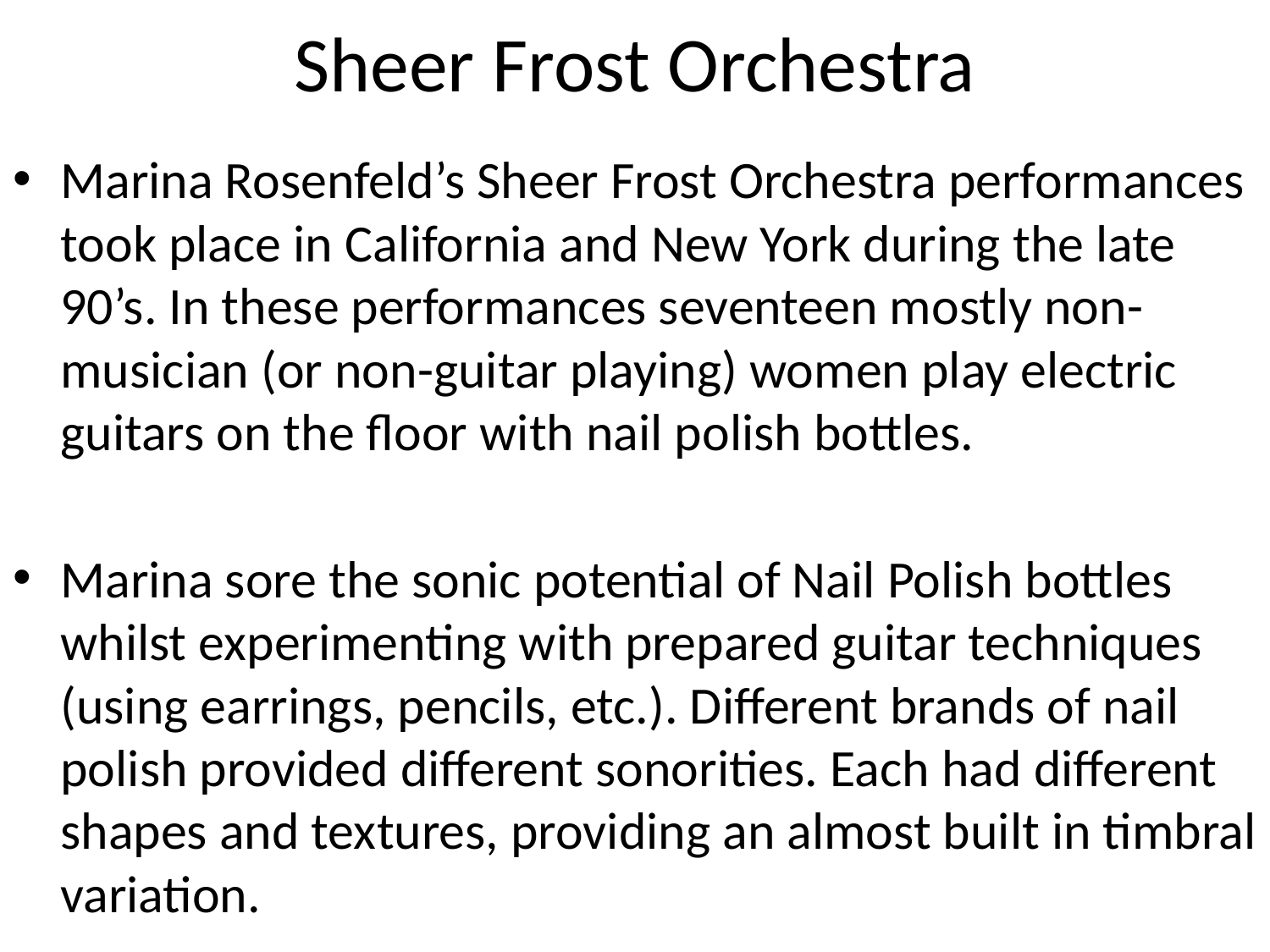

# Sheer Frost Orchestra
Marina Rosenfeld’s Sheer Frost Orchestra performances  took place in California and New York during the late 90’s. In these performances seventeen mostly non-musician (or non-guitar playing) women play electric guitars on the floor with nail polish bottles.

Marina sore the sonic potential of Nail Polish bottles whilst experimenting with prepared guitar techniques (using earrings, pencils, etc.). Different brands of nail polish provided different sonorities. Each had different shapes and textures, providing an almost built in timbral variation.